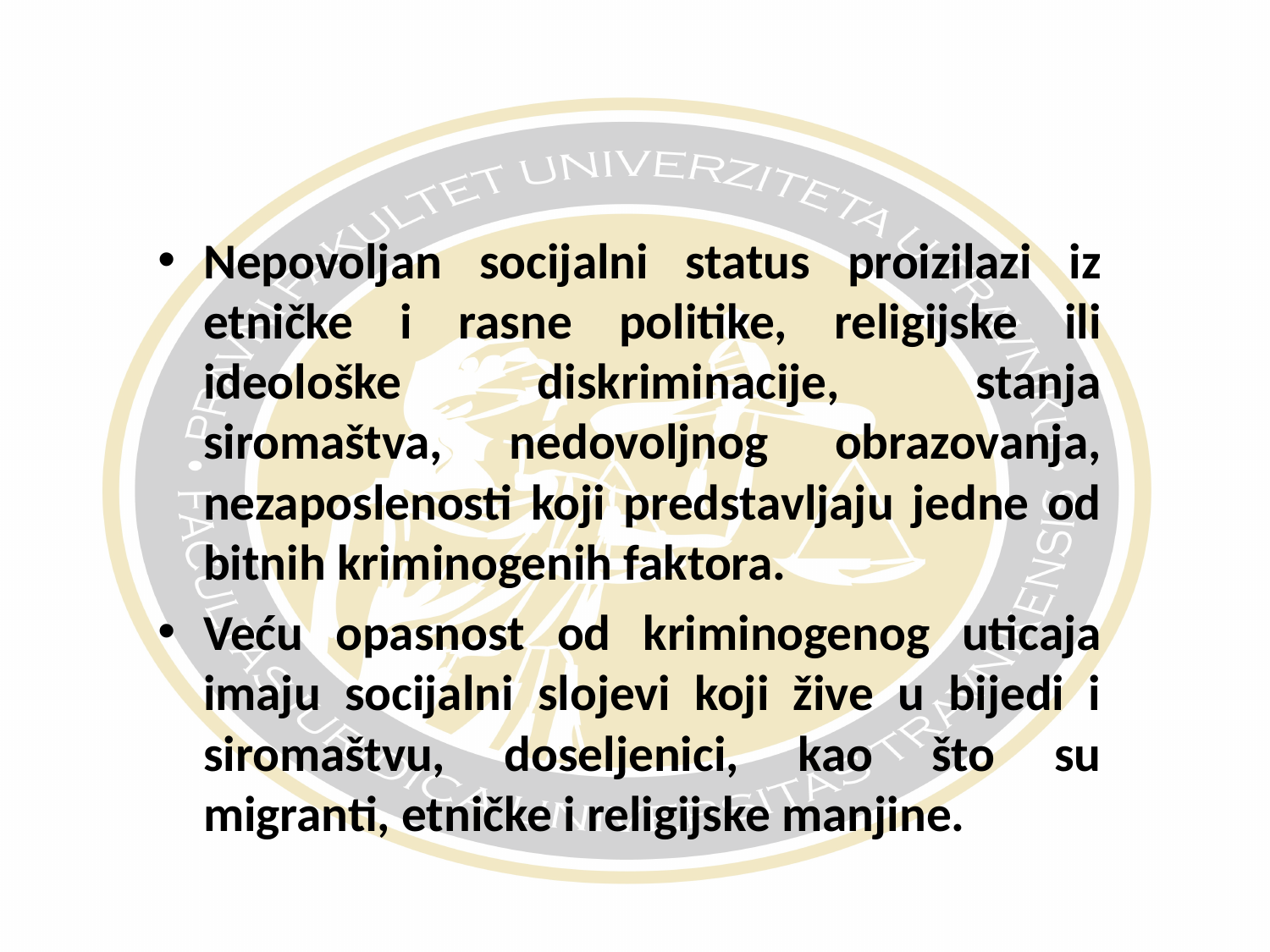

#
Nepovoljan socijalni status proizilazi iz etničke i rasne politike, religijske ili ideološke diskriminacije, stanja siromaštva, nedovoljnog obrazovanja, nezaposlenosti koji predstavljaju jedne od bitnih kriminogenih faktora.
Veću opasnost od kriminogenog uticaja imaju socijalni slojevi koji žive u bijedi i siromaštvu, doseljenici, kao što su migranti, etničke i religijske manjine.